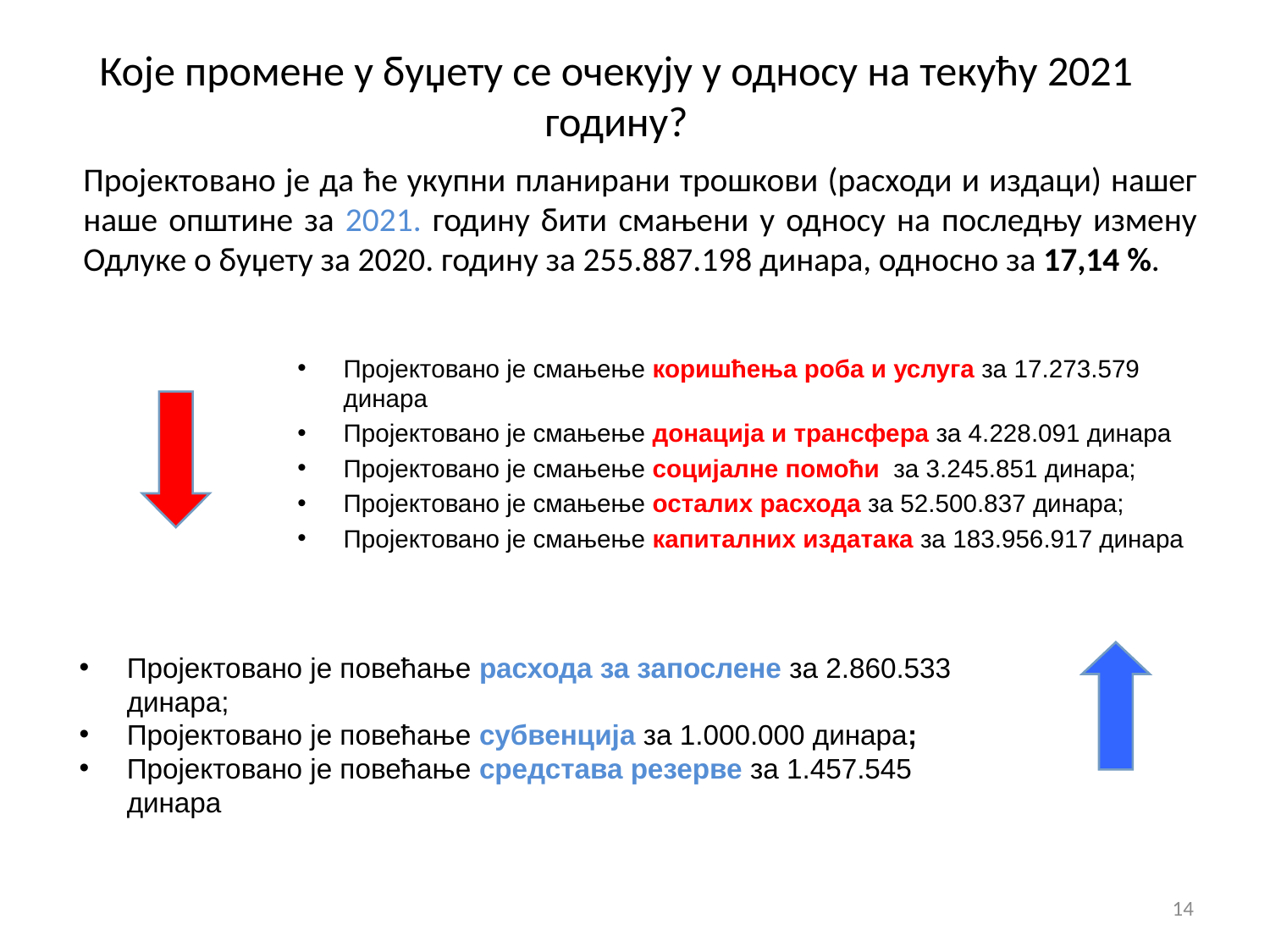

Које промене у буџету се очекују у односу на текућу 2021 годину?
Пројектовано је да ће укупни планирани трошкови (расходи и издаци) нашег наше општине за 2021. годину бити смањени у односу на последњу измену Одлуке о буџету за 2020. годину за 255.887.198 динара, односно за 17,14 %.

Пројектовано је смањење коришћења роба и услуга за 17.273.579 динара
Пројектовано је смањење донација и трансфера за 4.228.091 динара
Пројектовано је смањење социјалне помоћи  за 3.245.851 динара;
Пројектовано је смањење осталих расхода за 52.500.837 динара;
Пројектовано је смањење капиталних издатака за 183.956.917 динара

Пројектовано је повећање расхода за запослене за 2.860.533 динара;
Пројектовано је повећање субвенција за 1.000.000 динара;
Пројектовано је повећање средстава резерве за 1.457.545 динара

14